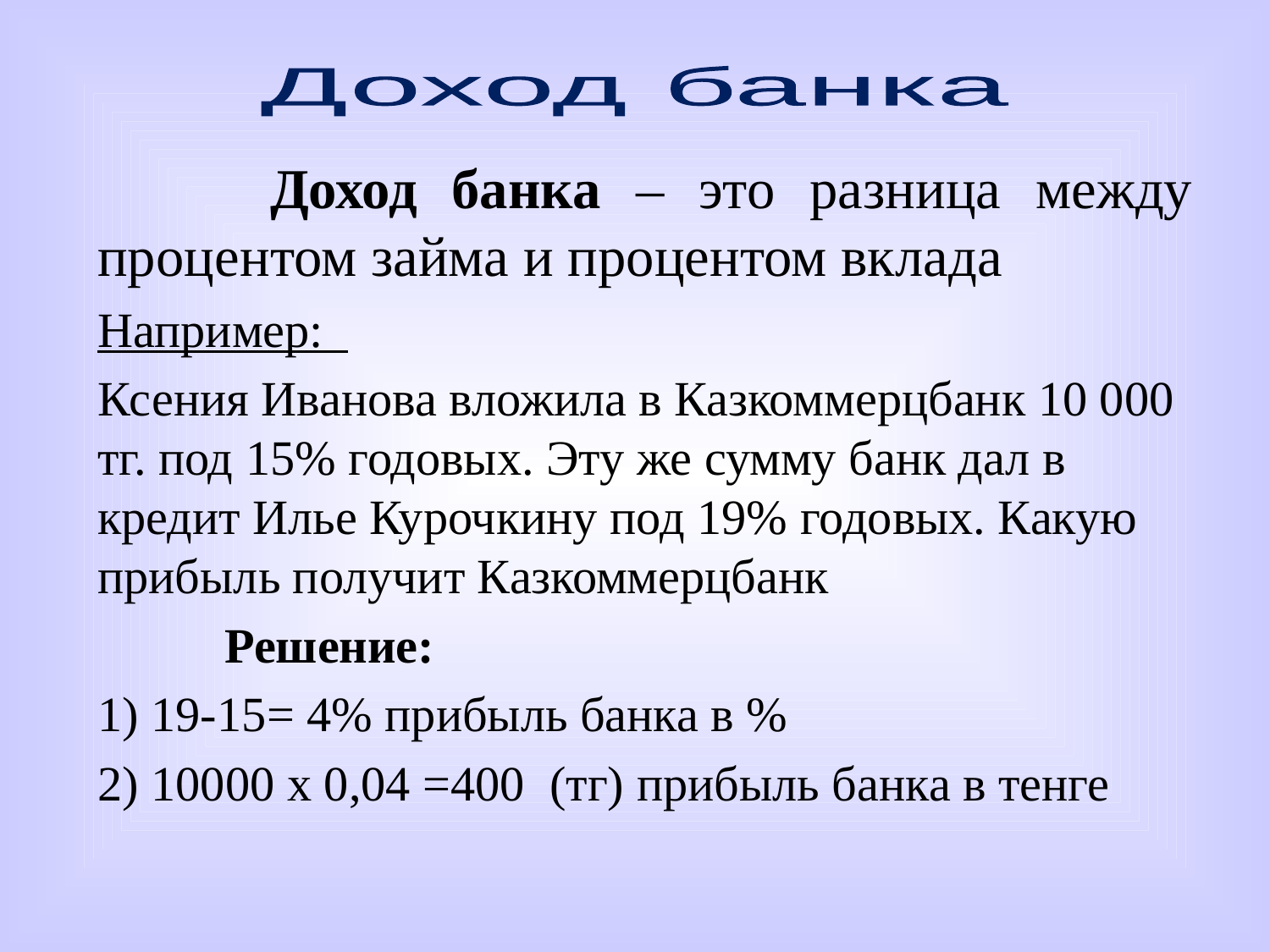

Доход банка
     Доход банка – это разница между процентом займа и процентом вклада
Например:
Ксения Иванова вложила в Казкоммерцбанк 10 000 тг. под 15% годовых. Эту же сумму банк дал в кредит Илье Курочкину под 19% годовых. Какую прибыль получит Казкоммерцбанк
	Решение:
1) 19-15= 4% прибыль банка в %
2) 10000 х 0,04 =400  (тг) прибыль банка в тенге